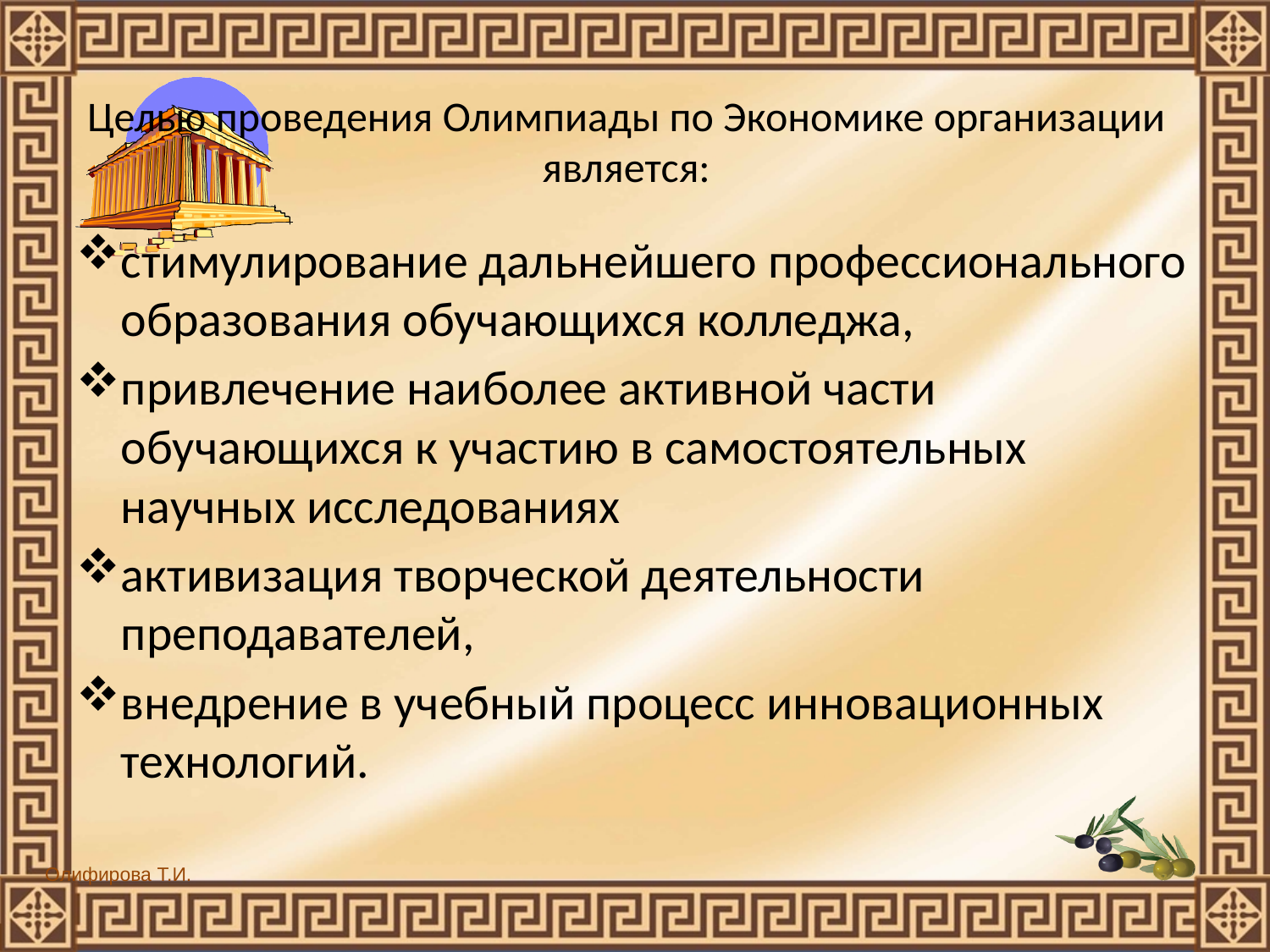

# Целью проведения Олимпиады по Экономике организации является:
стимулирование дальнейшего профессионального образования обучающихся колледжа,
привлечение наиболее активной части обучающихся к участию в самостоятельных научных исследованиях
активизация творческой деятельности преподавателей,
внедрение в учебный процесс инновационных технологий.